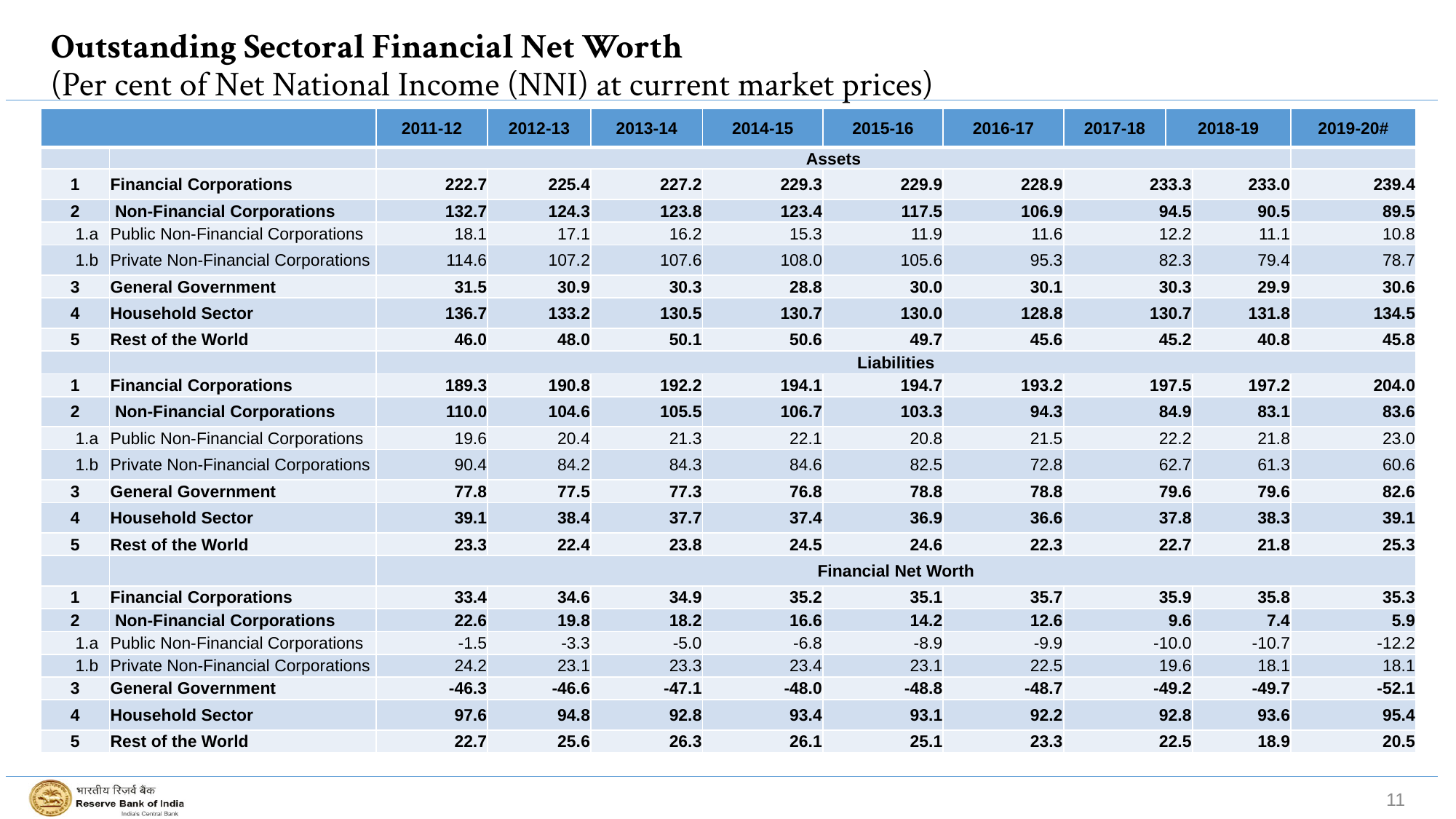

# Outstanding Sectoral Financial Net Worth (Per cent of Net National Income (NNI) at current market prices)
|  |  | 2011-12 | 2012-13 | 2013-14 | 2014-15 | 2015-16 | 2016-17 | 2017-18 | 2018-19 |  | 2019-20# |
| --- | --- | --- | --- | --- | --- | --- | --- | --- | --- | --- | --- |
|  |  | Assets |  |  |  |  |  |  |  |  |  |
| 1 | Financial Corporations | 222.7 | 225.4 | 227.2 | 229.3 | 229.9 | 228.9 | 233.3 |  | 233.0 | 239.4 |
| 2 | Non-Financial Corporations | 132.7 | 124.3 | 123.8 | 123.4 | 117.5 | 106.9 | 94.5 |  | 90.5 | 89.5 |
| 1.a | Public Non-Financial Corporations | 18.1 | 17.1 | 16.2 | 15.3 | 11.9 | 11.6 | 12.2 |  | 11.1 | 10.8 |
| 1.b | Private Non-Financial Corporations | 114.6 | 107.2 | 107.6 | 108.0 | 105.6 | 95.3 | 82.3 |  | 79.4 | 78.7 |
| 3 | General Government | 31.5 | 30.9 | 30.3 | 28.8 | 30.0 | 30.1 | 30.3 |  | 29.9 | 30.6 |
| 4 | Household Sector | 136.7 | 133.2 | 130.5 | 130.7 | 130.0 | 128.8 | 130.7 |  | 131.8 | 134.5 |
| 5 | Rest of the World | 46.0 | 48.0 | 50.1 | 50.6 | 49.7 | 45.6 | 45.2 |  | 40.8 | 45.8 |
|  |  | Liabilities |  |  |  |  |  |  |  |  |  |
| 1 | Financial Corporations | 189.3 | 190.8 | 192.2 | 194.1 | 194.7 | 193.2 | 197.5 |  | 197.2 | 204.0 |
| 2 | Non-Financial Corporations | 110.0 | 104.6 | 105.5 | 106.7 | 103.3 | 94.3 | 84.9 |  | 83.1 | 83.6 |
| 1.a | Public Non-Financial Corporations | 19.6 | 20.4 | 21.3 | 22.1 | 20.8 | 21.5 | 22.2 |  | 21.8 | 23.0 |
| 1.b | Private Non-Financial Corporations | 90.4 | 84.2 | 84.3 | 84.6 | 82.5 | 72.8 | 62.7 |  | 61.3 | 60.6 |
| 3 | General Government | 77.8 | 77.5 | 77.3 | 76.8 | 78.8 | 78.8 | 79.6 |  | 79.6 | 82.6 |
| 4 | Household Sector | 39.1 | 38.4 | 37.7 | 37.4 | 36.9 | 36.6 | 37.8 |  | 38.3 | 39.1 |
| 5 | Rest of the World | 23.3 | 22.4 | 23.8 | 24.5 | 24.6 | 22.3 | 22.7 |  | 21.8 | 25.3 |
|  |  | Financial Net Worth |  |  |  |  |  |  |  |  |  |
| 1 | Financial Corporations | 33.4 | 34.6 | 34.9 | 35.2 | 35.1 | 35.7 | 35.9 |  | 35.8 | 35.3 |
| 2 | Non-Financial Corporations | 22.6 | 19.8 | 18.2 | 16.6 | 14.2 | 12.6 | 9.6 |  | 7.4 | 5.9 |
| 1.a | Public Non-Financial Corporations | -1.5 | -3.3 | -5.0 | -6.8 | -8.9 | -9.9 | -10.0 |  | -10.7 | -12.2 |
| 1.b | Private Non-Financial Corporations | 24.2 | 23.1 | 23.3 | 23.4 | 23.1 | 22.5 | 19.6 |  | 18.1 | 18.1 |
| 3 | General Government | -46.3 | -46.6 | -47.1 | -48.0 | -48.8 | -48.7 | -49.2 |  | -49.7 | -52.1 |
| 4 | Household Sector | 97.6 | 94.8 | 92.8 | 93.4 | 93.1 | 92.2 | 92.8 |  | 93.6 | 95.4 |
| 5 | Rest of the World | 22.7 | 25.6 | 26.3 | 26.1 | 25.1 | 23.3 | 22.5 |  | 18.9 | 20.5 |
11